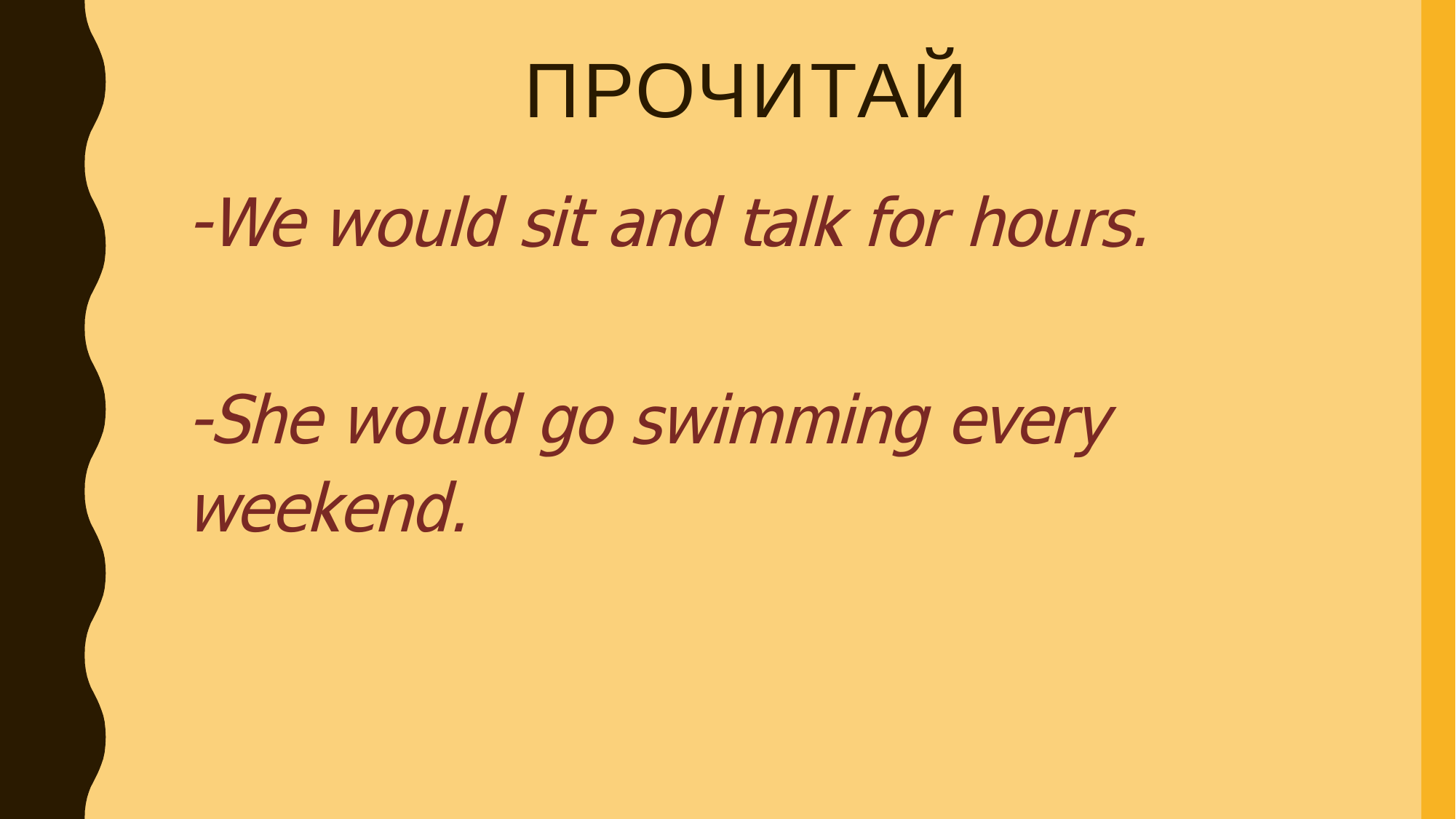

# Прочитай
-We would sit and talk for hours.

-She would go swimming every weekend.